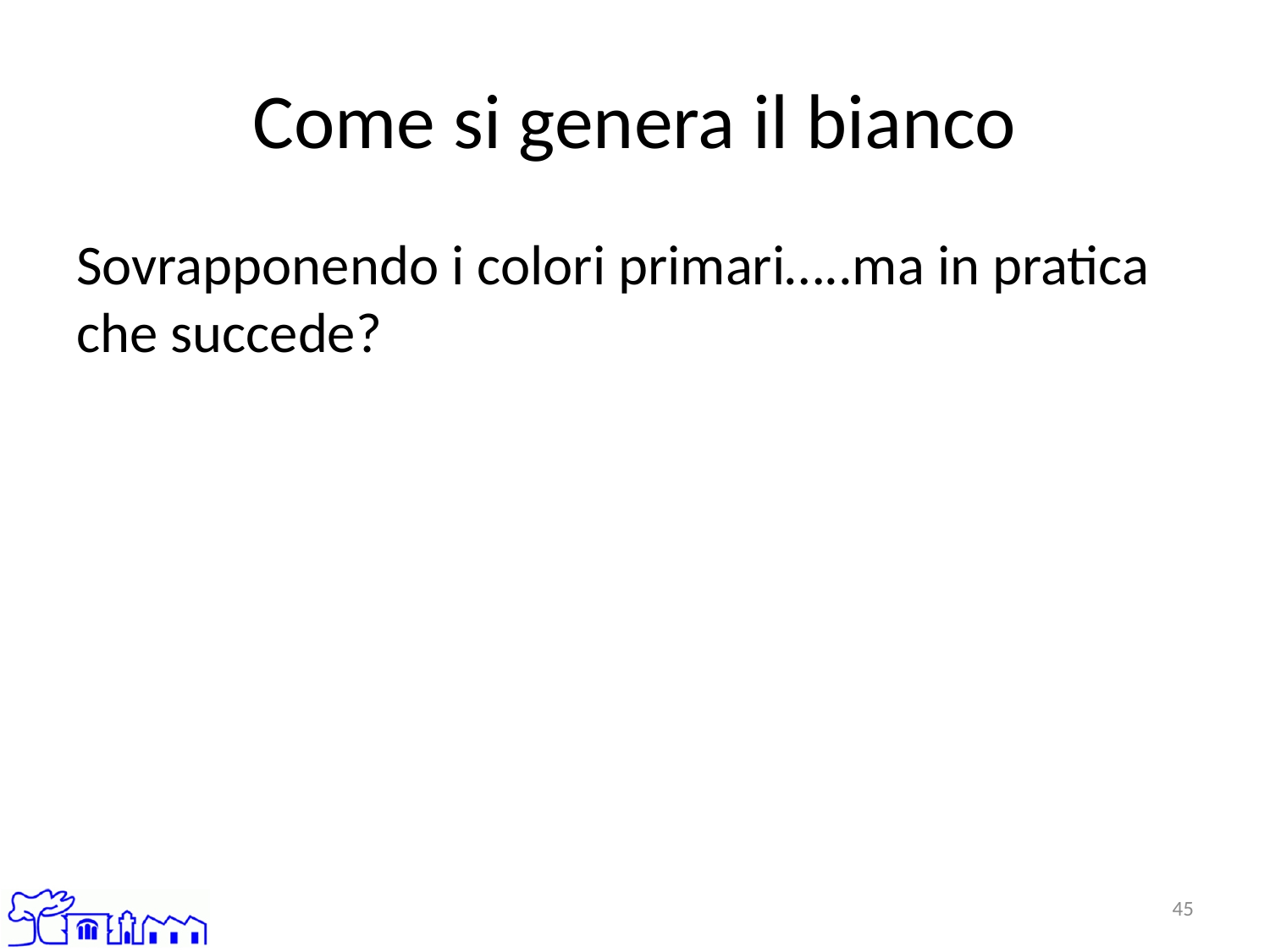

# Come si genera il bianco
Sovrapponendo i colori primari…..ma in pratica che succede?
45